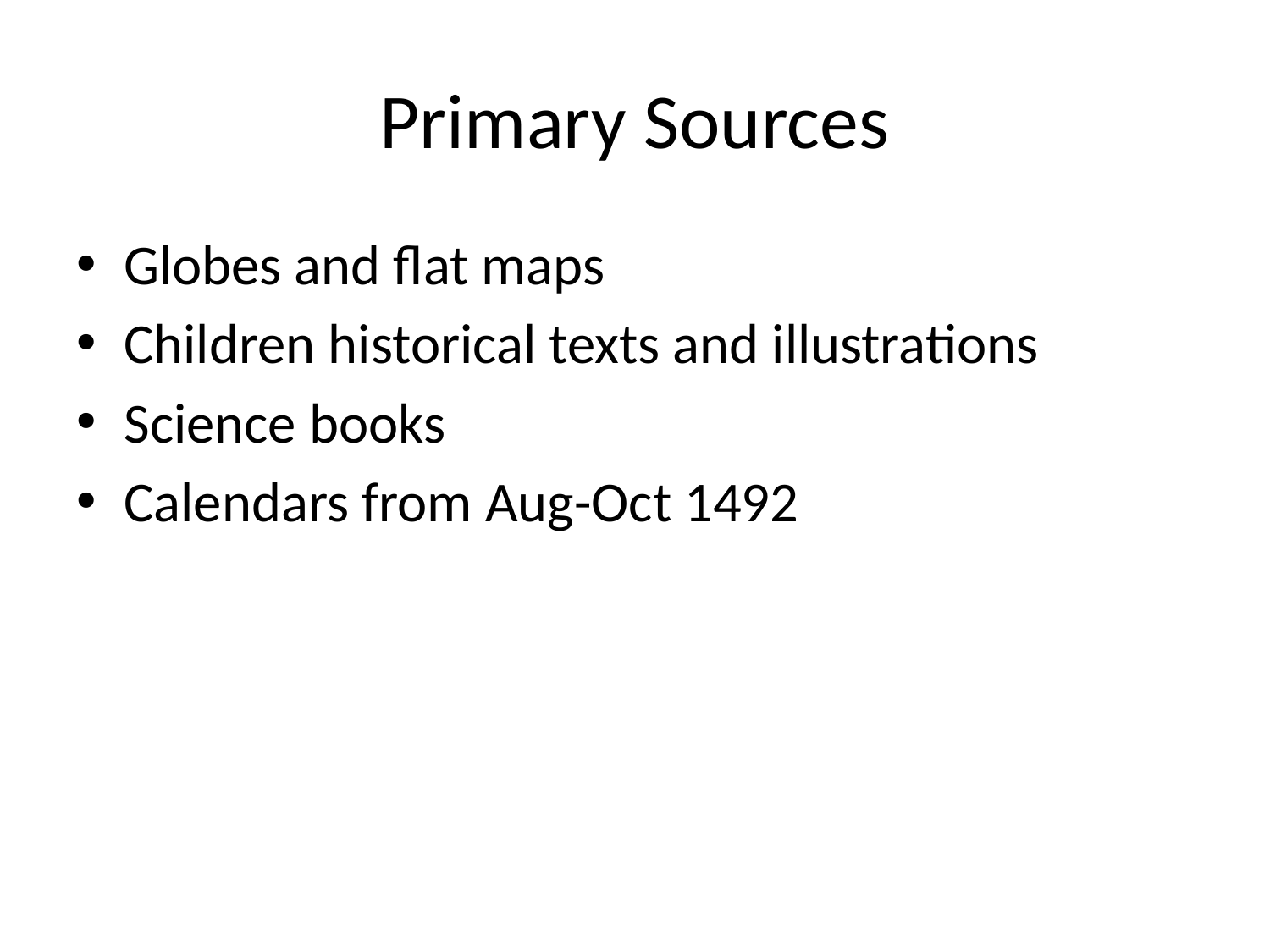

# Primary Sources
Globes and flat maps
Children historical texts and illustrations
Science books
Calendars from Aug-Oct 1492